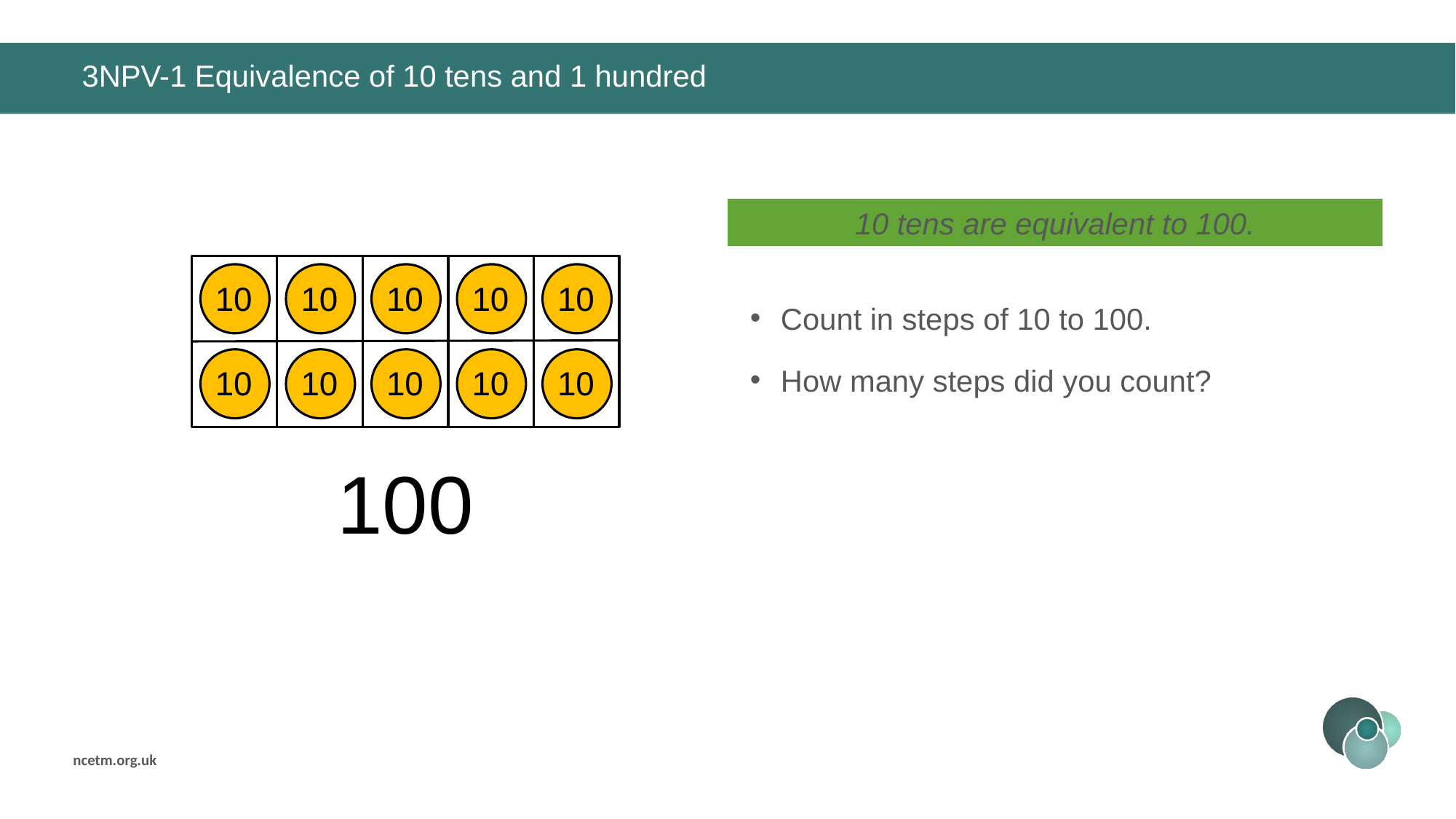

# 3NPV-1 Equivalence of 10 tens and 1 hundred

10 tens are equivalent to 100.

10

10

10

10

10
Count in steps of 10 to 100.
How many steps did you count?

10

10

10

10

10
100